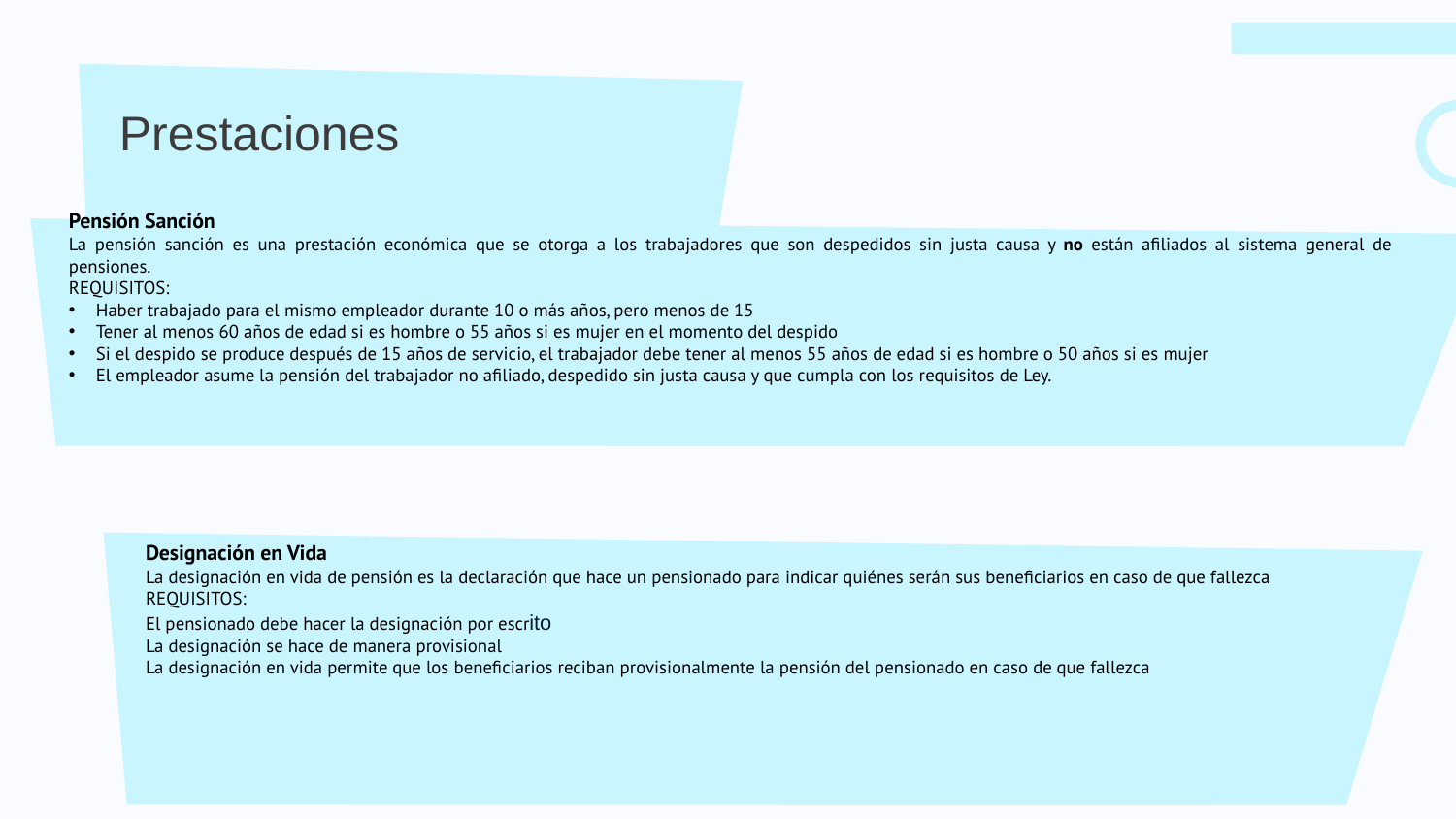

# Prestaciones
Pensión Sanción
La pensión sanción es una prestación económica que se otorga a los trabajadores que son despedidos sin justa causa y no están afiliados al sistema general de pensiones.
REQUISITOS:
Haber trabajado para el mismo empleador durante 10 o más años, pero menos de 15
Tener al menos 60 años de edad si es hombre o 55 años si es mujer en el momento del despido
Si el despido se produce después de 15 años de servicio, el trabajador debe tener al menos 55 años de edad si es hombre o 50 años si es mujer
El empleador asume la pensión del trabajador no afiliado, despedido sin justa causa y que cumpla con los requisitos de Ley.

Designación en Vida
La designación en vida de pensión es la declaración que hace un pensionado para indicar quiénes serán sus beneficiarios en caso de que fallezca
REQUISITOS:
El pensionado debe hacer la designación por escrito
La designación se hace de manera provisional
La designación en vida permite que los beneficiarios reciban provisionalmente la pensión del pensionado en caso de que fallezca